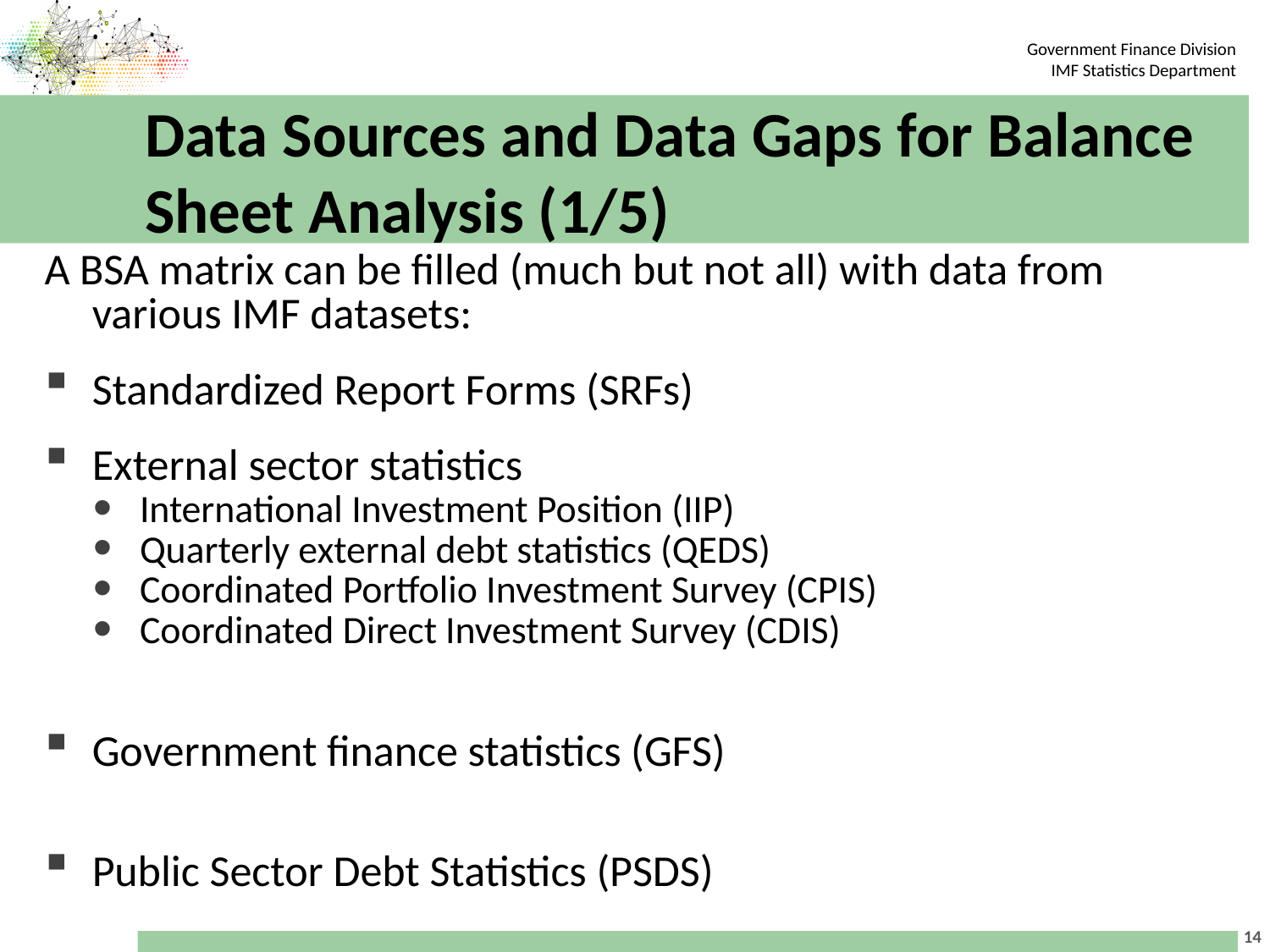

# Data Sources and Data Gaps for Balance Sheet Analysis (1/5)
A BSA matrix can be filled (much but not all) with data from various IMF datasets:
Standardized Report Forms (SRFs)
External sector statistics
International Investment Position (IIP)
Quarterly external debt statistics (QEDS)
Coordinated Portfolio Investment Survey (CPIS)
Coordinated Direct Investment Survey (CDIS)

Government finance statistics (GFS)

Public Sector Debt Statistics (PSDS)

14